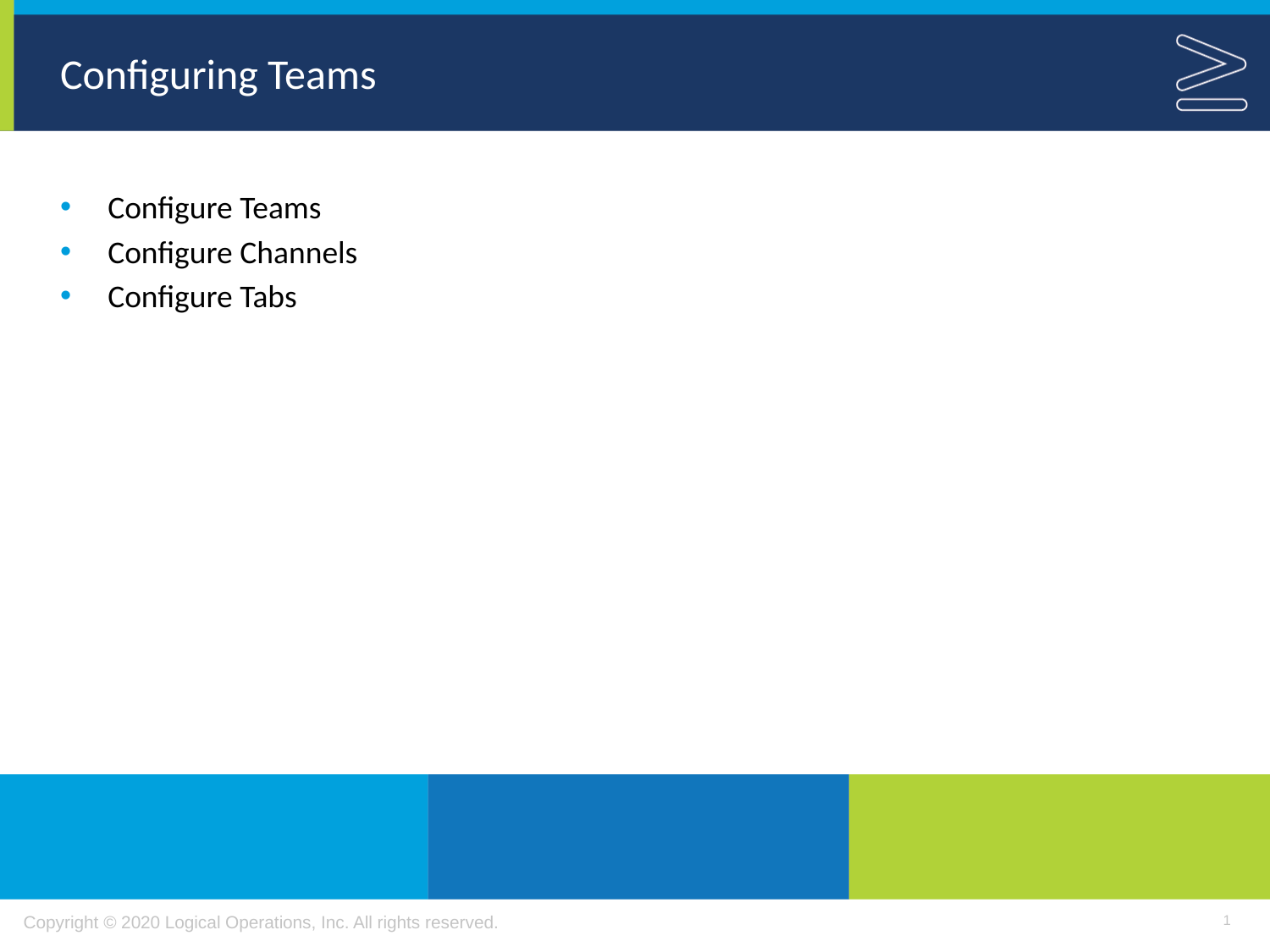

# Configuring Teams
Configure Teams
Configure Channels
Configure Tabs

1